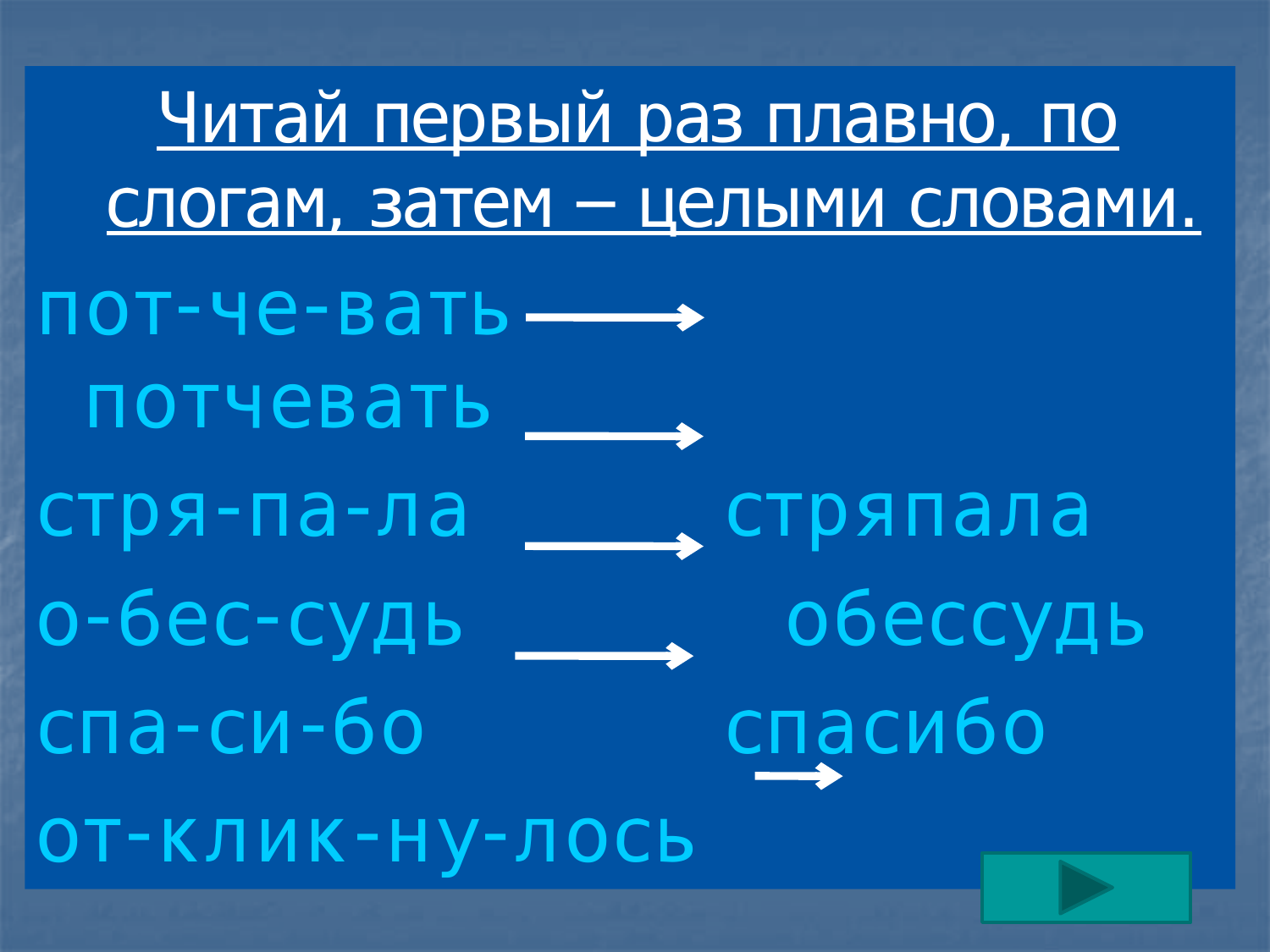

Читай первый раз плавно, по слогам, затем – целыми словами.
пот-че-вать             потчевать
стря-па-ла           стряпала
о-бес-судь              обессудь
спа-си-бо             спасибо
от-клик-ну-лось                                                   откликнулось